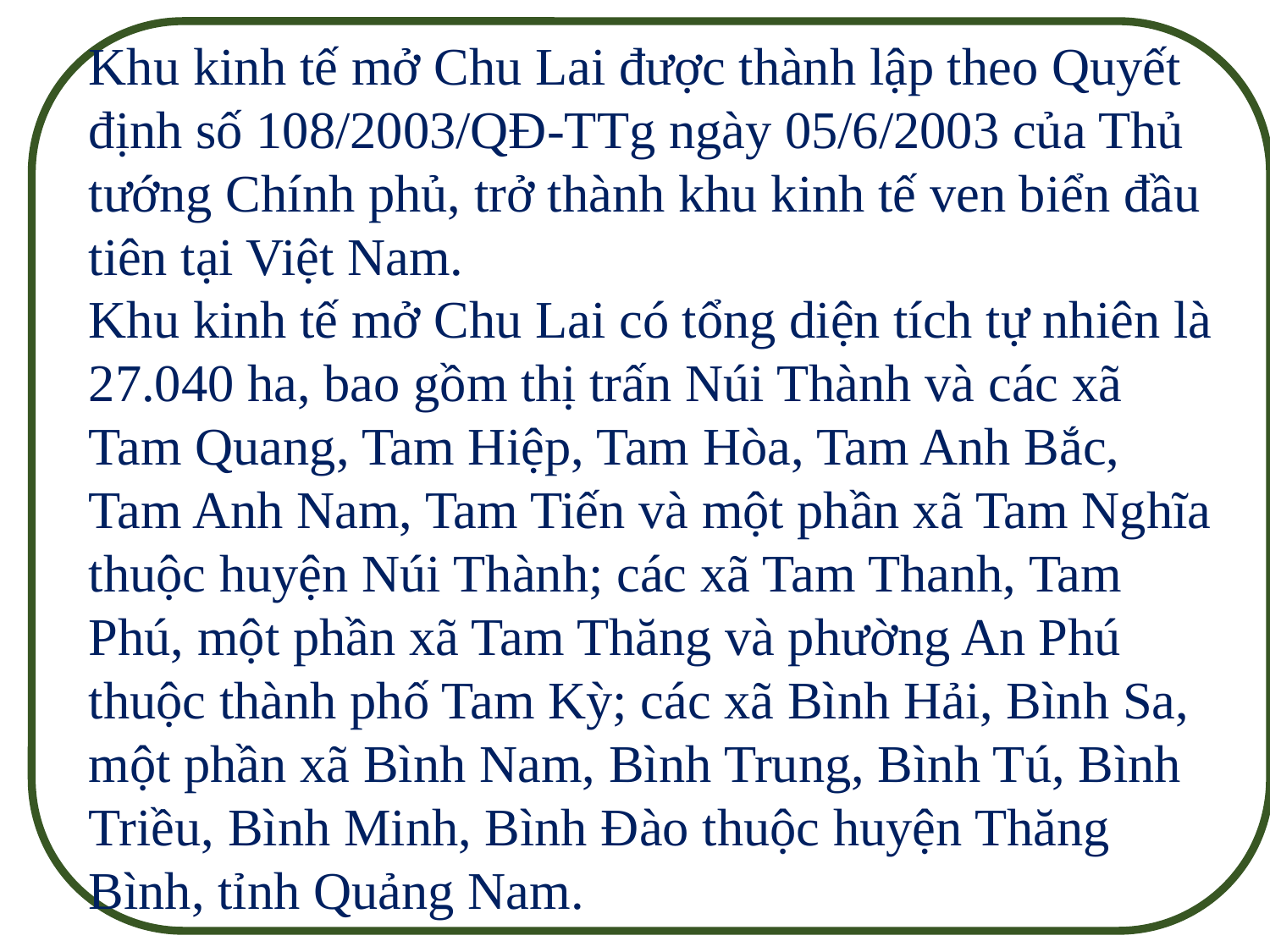

Khu kinh tế mở Chu Lai được thành lập theo Quyết định số 108/2003/QĐ-TTg ngày 05/6/2003 của Thủ tướng Chính phủ, trở thành khu kinh tế ven biển đầu tiên tại Việt Nam.
Khu kinh tế mở Chu Lai có tổng diện tích tự nhiên là 27.040 ha, bao gồm thị trấn Núi Thành và các xã Tam Quang, Tam Hiệp, Tam Hòa, Tam Anh Bắc, Tam Anh Nam, Tam Tiến và một phần xã Tam Nghĩa thuộc huyện Núi Thành; các xã Tam Thanh, Tam Phú, một phần xã Tam Thăng và phường An Phú thuộc thành phố Tam Kỳ; các xã Bình Hải, Bình Sa, một phần xã Bình Nam, Bình Trung, Bình Tú, Bình Triều, Bình Minh, Bình Đào thuộc huyện Thăng Bình, tỉnh Quảng Nam.